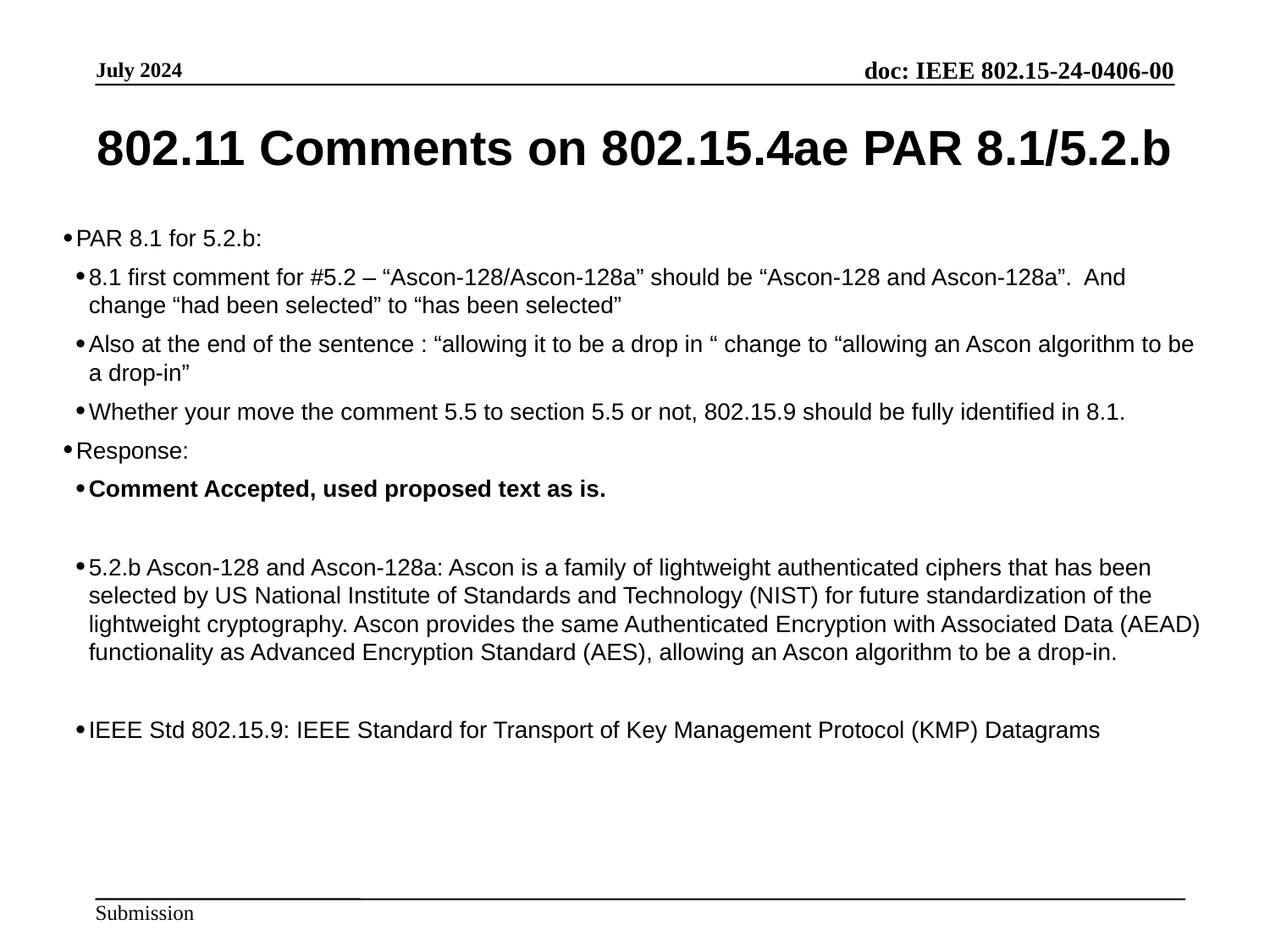

802.11 Comments on 802.15.4ae PAR 8.1/5.2.b
PAR 8.1 for 5.2.b:
8.1 first comment for #5.2 – “Ascon-128/Ascon-128a” should be “Ascon-128 and Ascon-128a”.  And change “had been selected” to “has been selected”
Also at the end of the sentence : “allowing it to be a drop in “ change to “allowing an Ascon algorithm to be a drop-in”
Whether your move the comment 5.5 to section 5.5 or not, 802.15.9 should be fully identified in 8.1.
Response:
Comment Accepted, used proposed text as is.

5.2.b Ascon-128 and Ascon-128a: Ascon is a family of lightweight authenticated ciphers that has been selected by US National Institute of Standards and Technology (NIST) for future standardization of the lightweight cryptography. Ascon provides the same Authenticated Encryption with Associated Data (AEAD) functionality as Advanced Encryption Standard (AES), allowing an Ascon algorithm to be a drop-in.

IEEE Std 802.15.9: IEEE Standard for Transport of Key Management Protocol (KMP) Datagrams